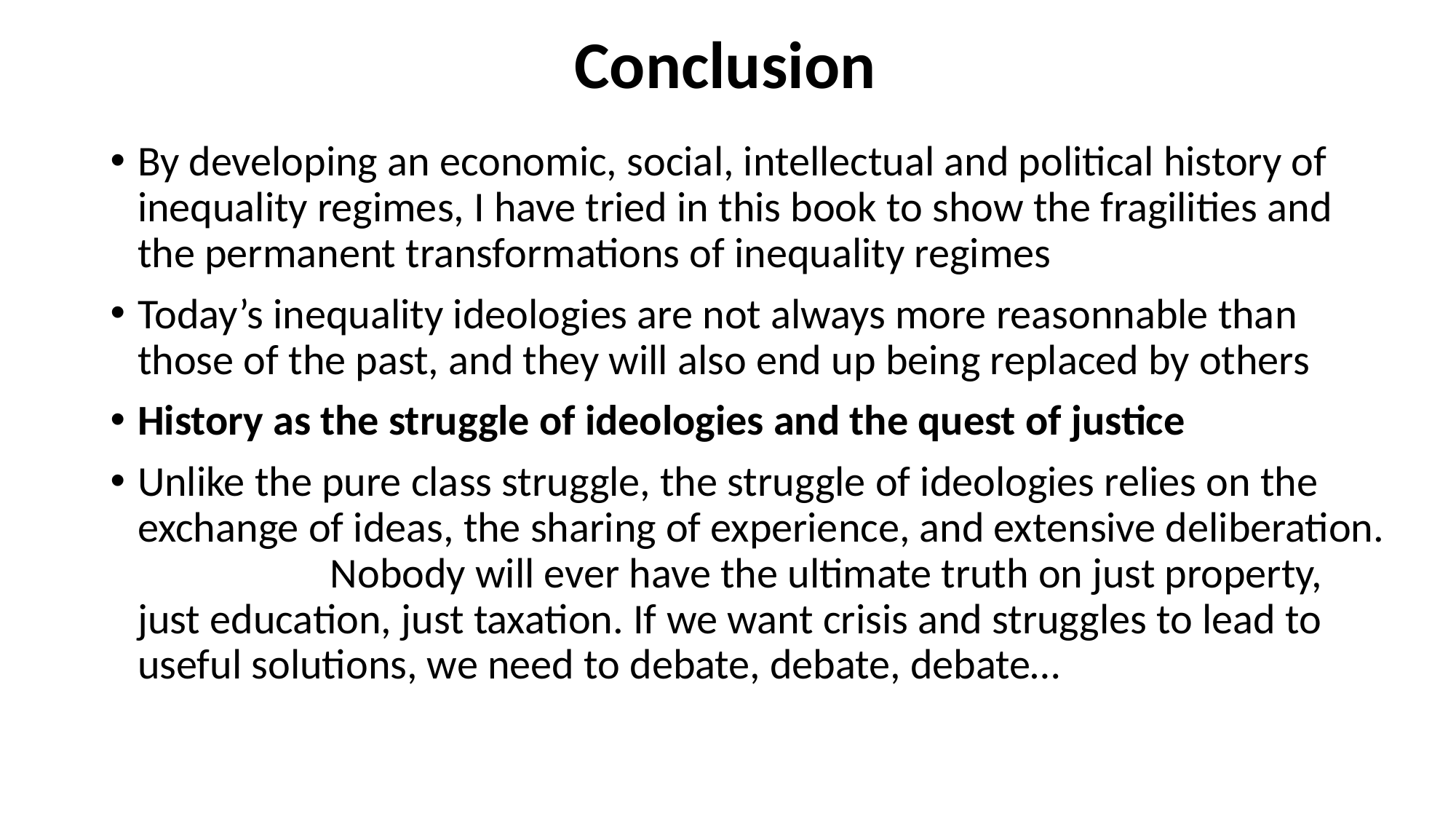

# Conclusion
By developing an economic, social, intellectual and political history of inequality regimes, I have tried in this book to show the fragilities and the permanent transformations of inequality regimes
Today’s inequality ideologies are not always more reasonnable than those of the past, and they will also end up being replaced by others
History as the struggle of ideologies and the quest of justice
Unlike the pure class struggle, the struggle of ideologies relies on the exchange of ideas, the sharing of experience, and extensive deliberation.                      Nobody will ever have the ultimate truth on just property, just education, just taxation. If we want crisis and struggles to lead to useful solutions, we need to debate, debate, debate…